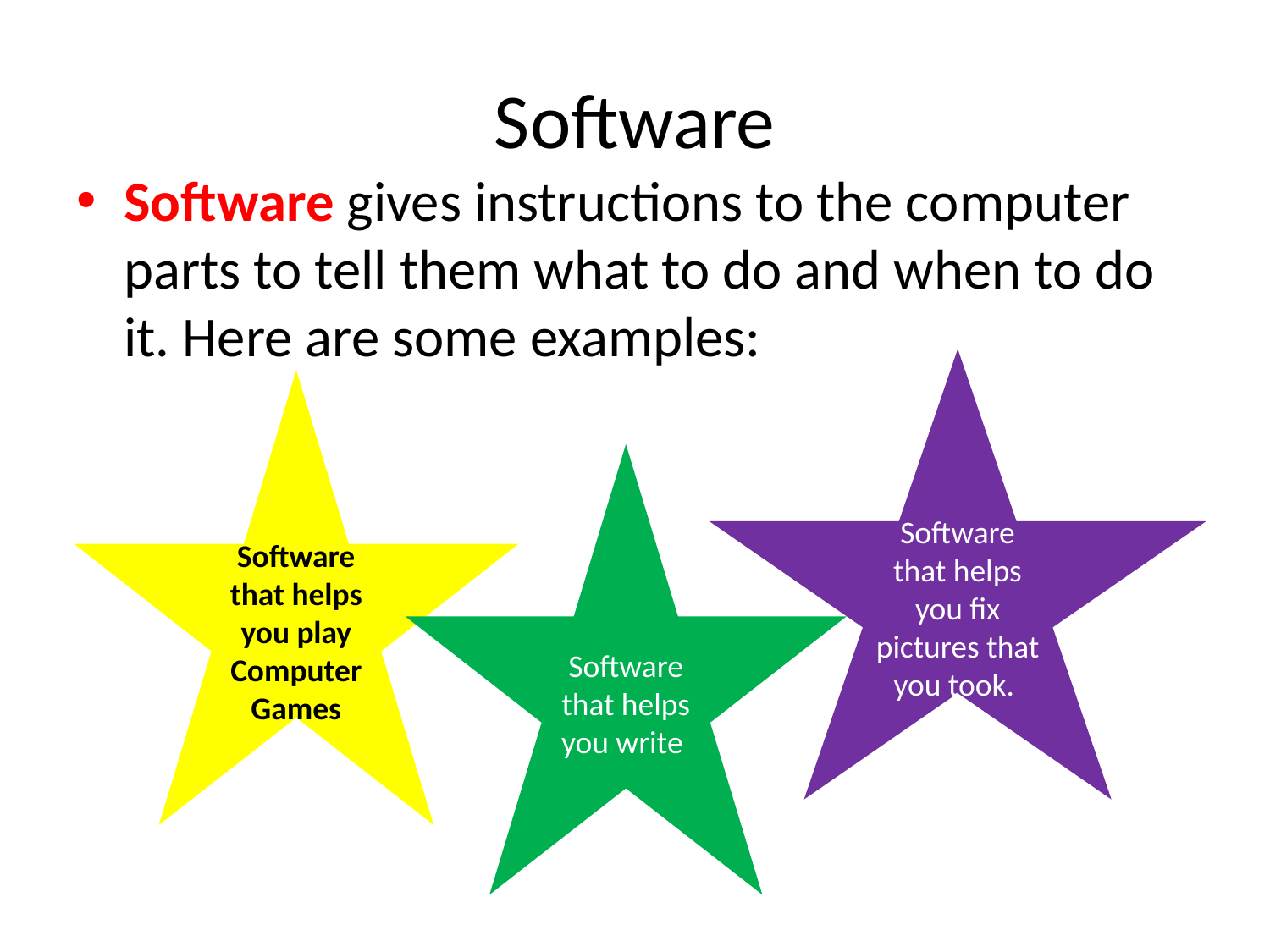

# Software
Software gives instructions to the computer parts to tell them what to do and when to do it. Here are some examples:

Software that helps you fix pictures that you took.
Software that helps you play Computer Games
Software that helps you write